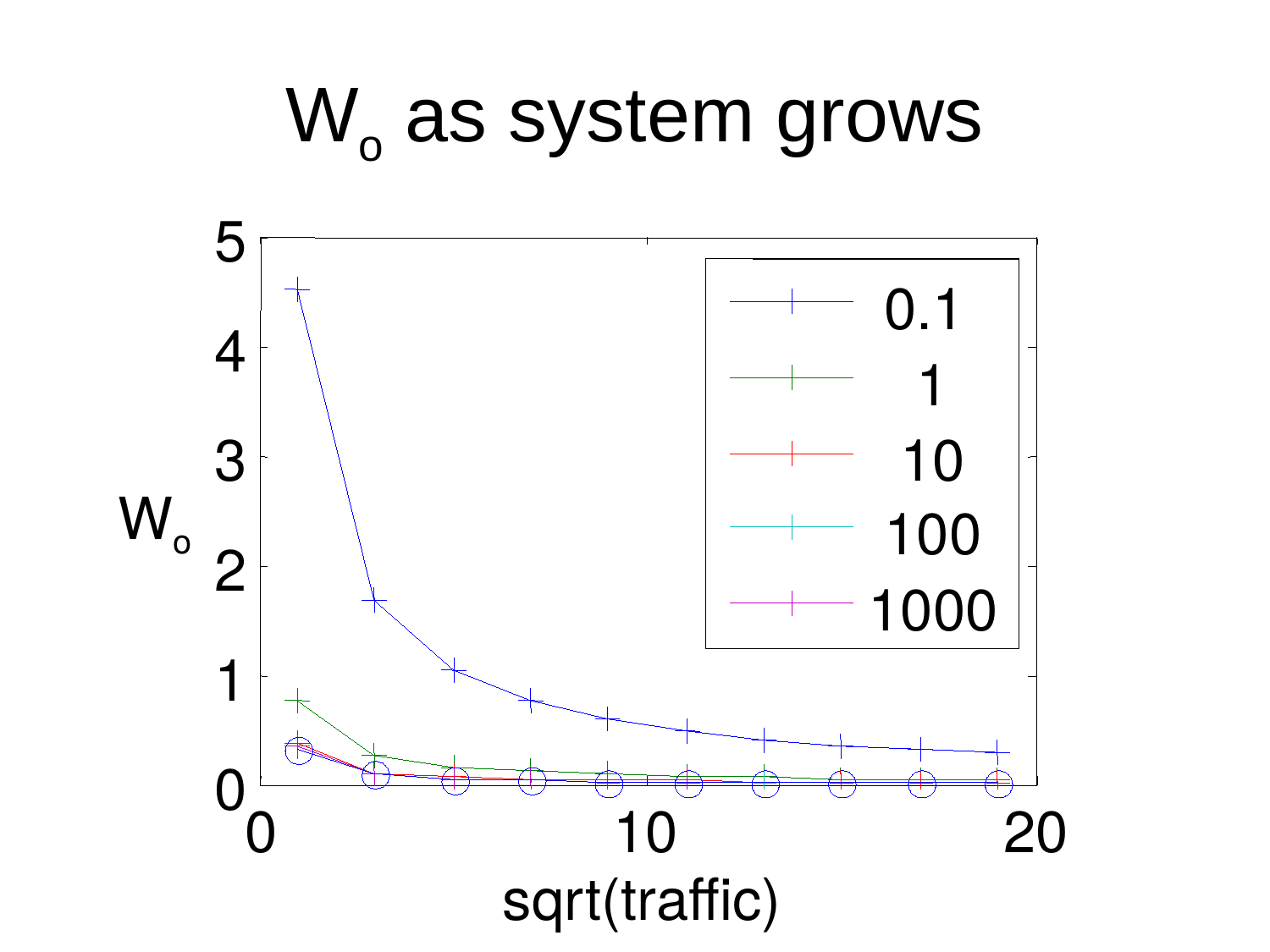

# Wo as system grows

5

 0.1

4

   1

3
  10

Wo
 100

2

1000

1

0

0
10
20
sqrt(traffic)